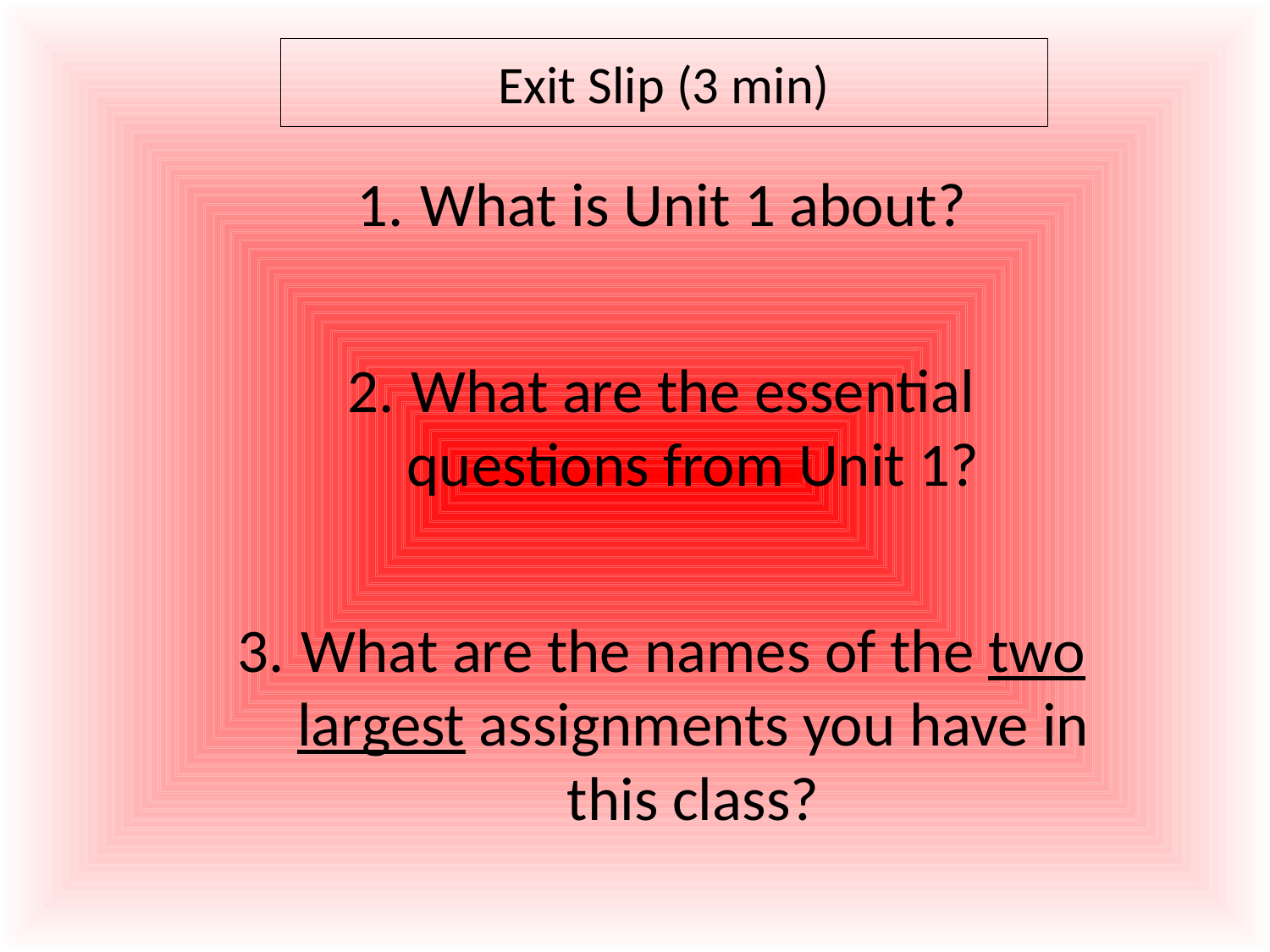

Exit Slip (3 min)
What is Unit 1 about?

What are the essential questions from Unit 1?

What are the names of the two largest assignments you have in this class?